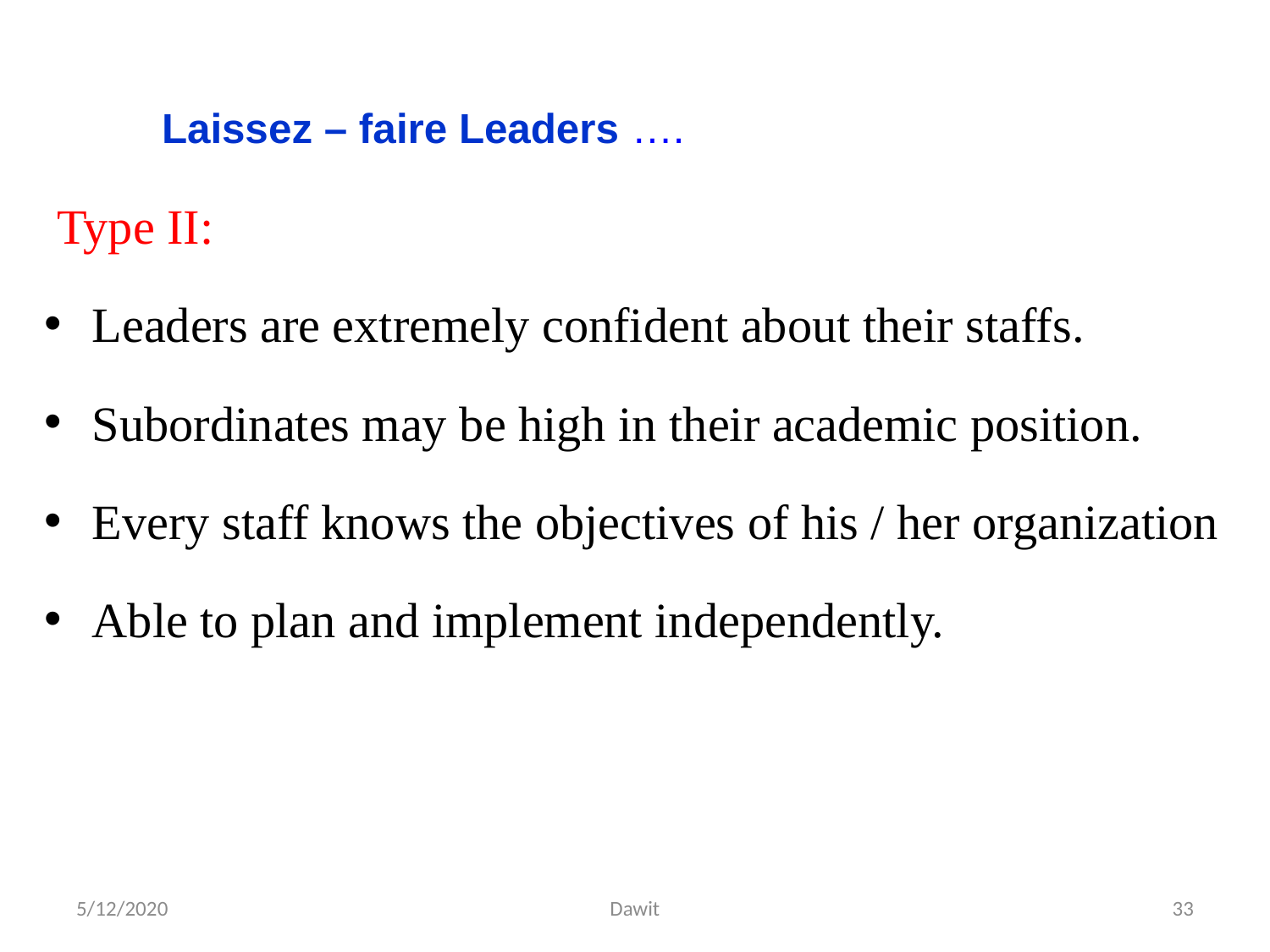

# Laissez – faire Leaders ….
 Type II:
Leaders are extremely confident about their staffs.
Subordinates may be high in their academic position.
Every staff knows the objectives of his / her organization
Able to plan and implement independently.

5/12/2020
Dawit
33